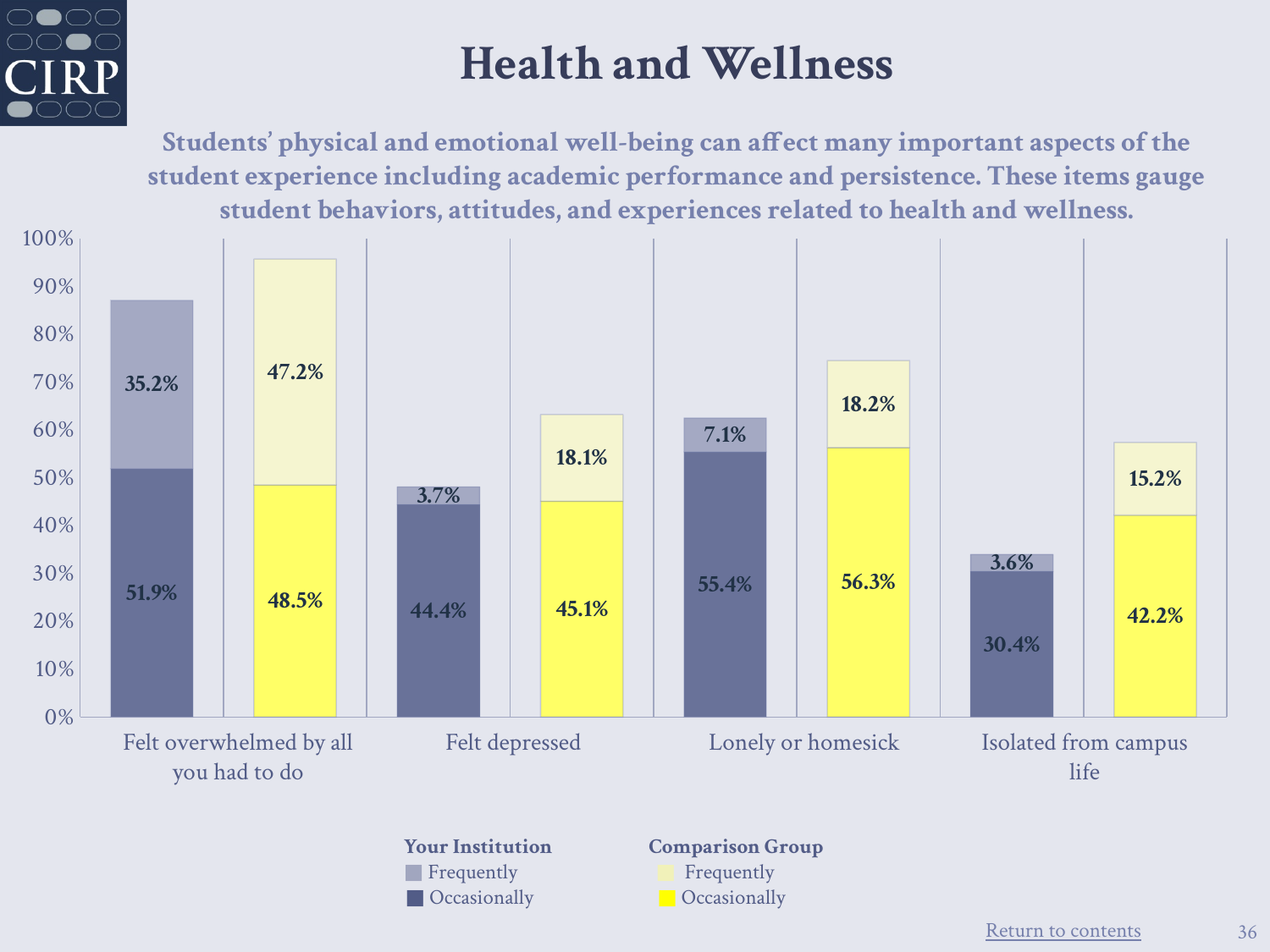

# Health and Wellness Students’ physical and emotional well-being can affect many important aspects of the student experience including academic performance and persistence. These items gauge student behaviors, attitudes, and experiences related to health and wellness.

### Chart

| Category | Occasionally | Frequently |
|---|---|---|
| Your Institution | 0.519 | 0.352 |
| Comparison Group | 0.485 | 0.472 |
| Your Institution | 0.444 | 0.037 |
| Comparison Group | 0.451 | 0.181 |
| Your Institution | 0.554 | 0.071 |
| Comparison Group | 0.563 | 0.182 |
| Your Institution | 0.304 | 0.036 |
| Comparison Group | 0.422 | 0.152 |
Felt overwhelmed by all you had to do
Felt depressed
Lonely or homesick
Isolated from campus life
Your Institution
■ Frequently
■ Occasionally

Comparison Group
 ■  Frequently
■ Occasionally

36